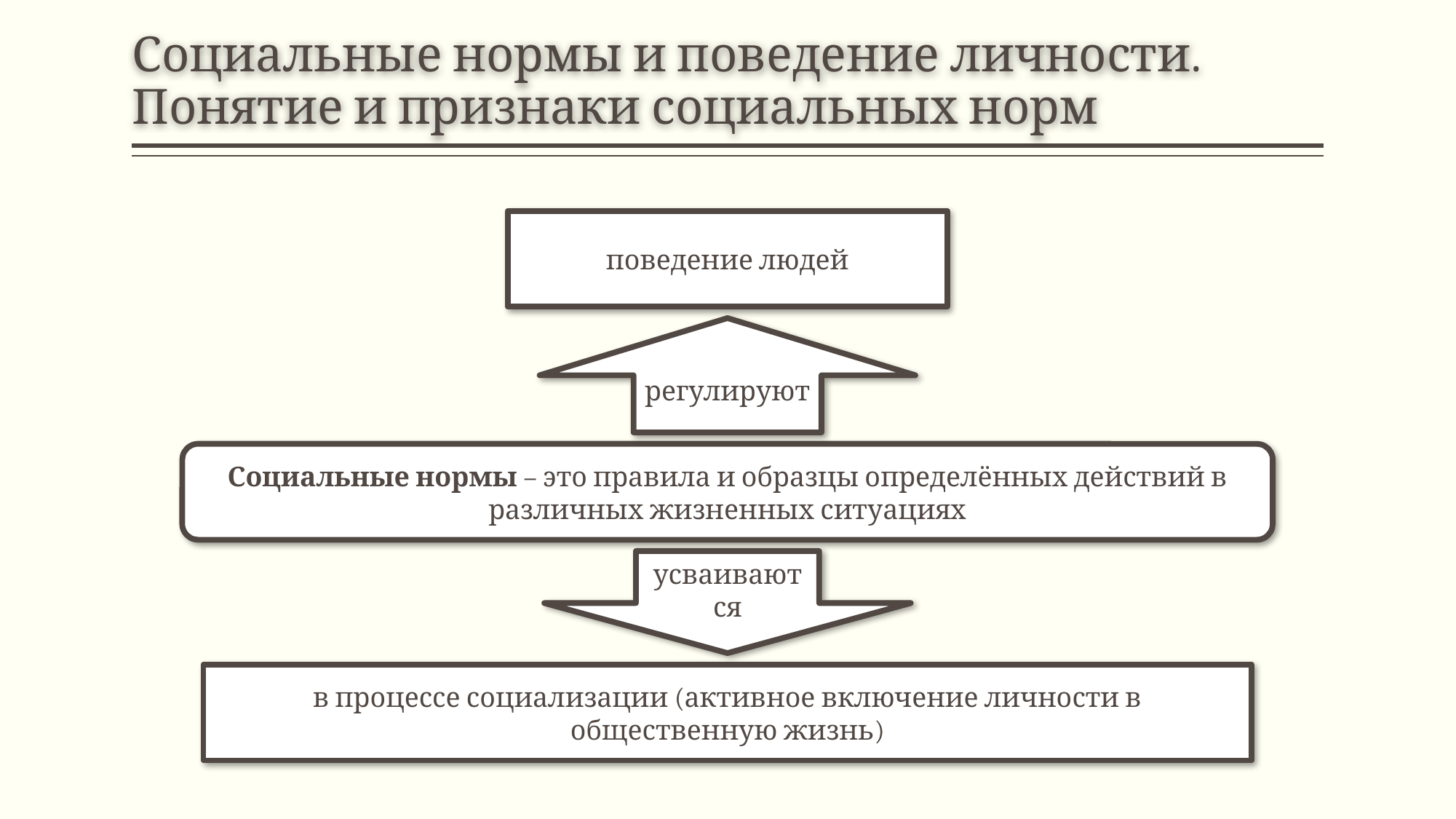

# Социальные нормы и поведение личности. Понятие и признаки социальных норм
поведение людей
регулируют
Социальные нормы – это правила и образцы определённых действий в различных жизненных ситуациях
усваиваются
в процессе социализации (активное включение личности в общественную жизнь)